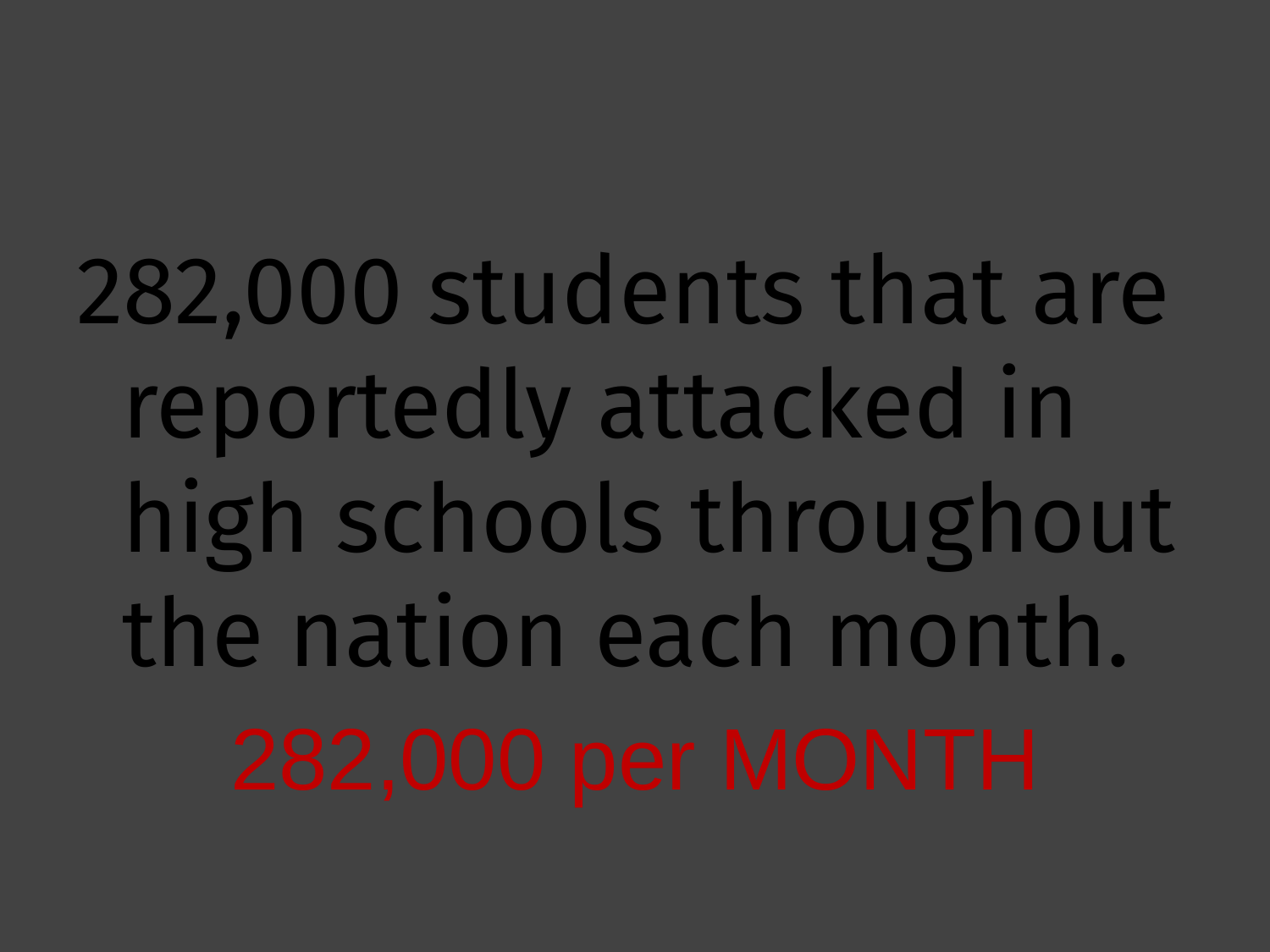

#
282,000 students that are reportedly attacked in high schools throughout the nation each month.
282,000 per MONTH